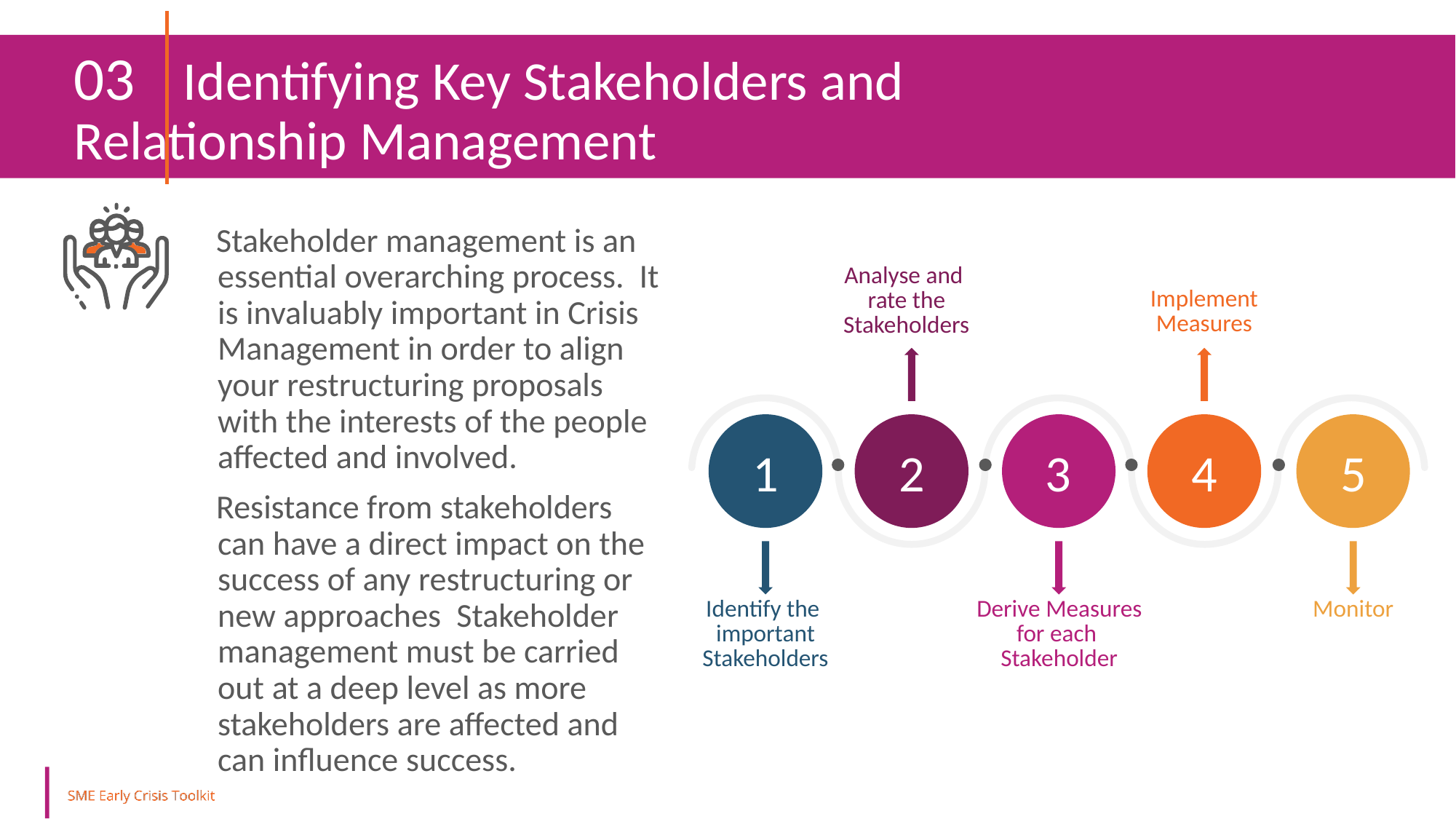

03 	Identifying Key Stakeholders and                         	Relationship Management

Stakeholder management is an essential overarching process.  It is invaluably important in Crisis Management in order to align your restructuring proposals with the interests of the people affected and involved.
Resistance from stakeholders can have a direct impact on the success of any restructuring or new approaches  Stakeholder management must be carried out at a deep level as more stakeholders are affected and can influence success.
Analyse and
rate the Stakeholders
Implement
Measures

1
2
3
4
5

Identify the
important
Stakeholders
Derive Measures
for each
Stakeholder
Monitor